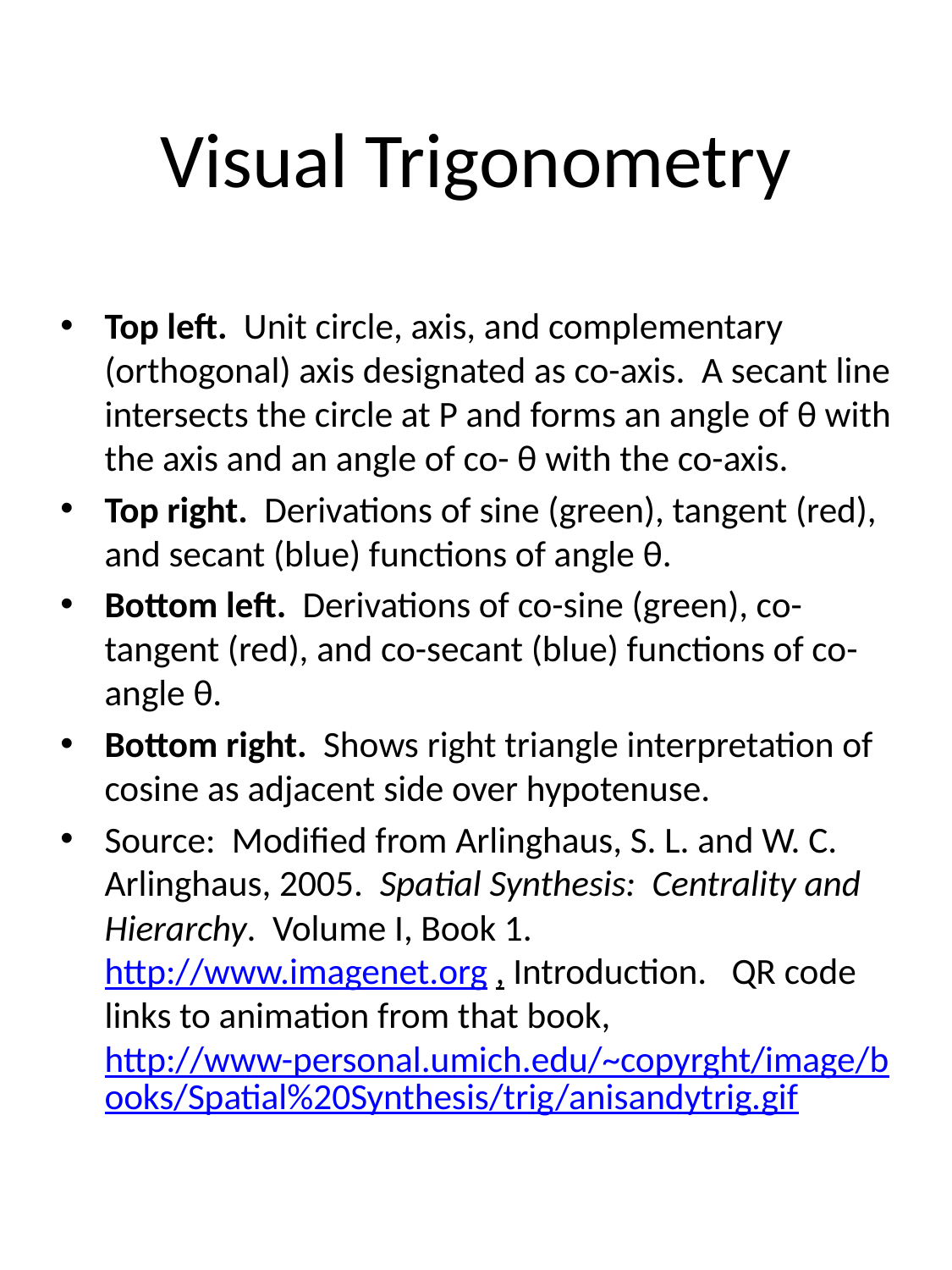

# Visual Trigonometry
Top left.  Unit circle, axis, and complementary (orthogonal) axis designated as co-axis.  A secant line intersects the circle at P and forms an angle of θ with the axis and an angle of co- θ with the co-axis.
Top right.  Derivations of sine (green), tangent (red), and secant (blue) functions of angle θ.
Bottom left.  Derivations of co-sine (green), co-tangent (red), and co-secant (blue) functions of co-angle θ.
Bottom right.  Shows right triangle interpretation of cosine as adjacent side over hypotenuse.
Source:  Modified from Arlinghaus, S. L. and W. C. Arlinghaus, 2005.  Spatial Synthesis:  Centrality and Hierarchy.  Volume I, Book 1. http://www.imagenet.org , Introduction.   QR code links to animation from that book, http://www-personal.umich.edu/~copyrght/image/books/Spatial%20Synthesis/trig/anisandytrig.gif